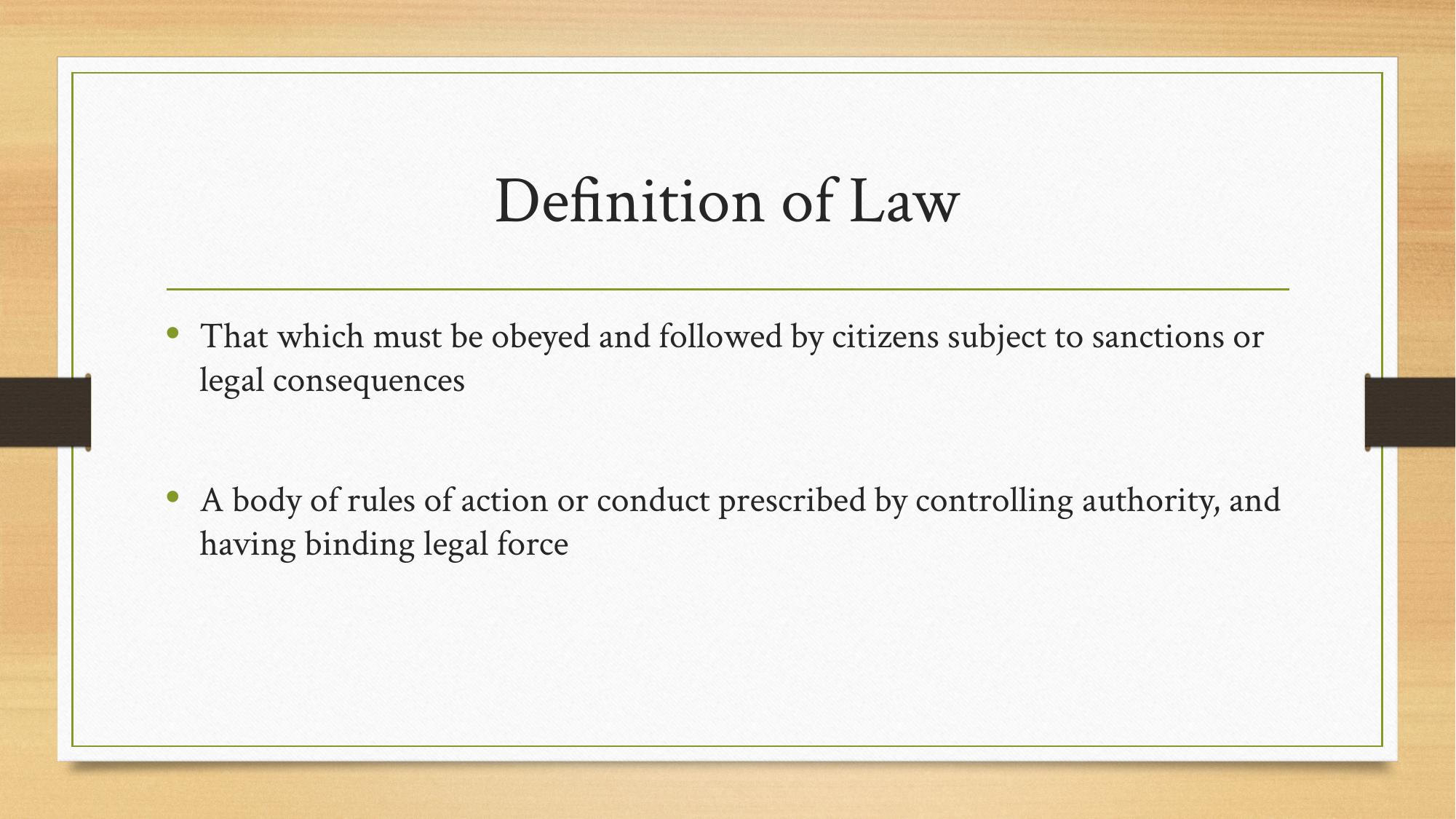

# Definition of Law
That which must be obeyed and followed by citizens subject to sanctions or legal consequences

A body of rules of action or conduct prescribed by controlling authority, and having binding legal force